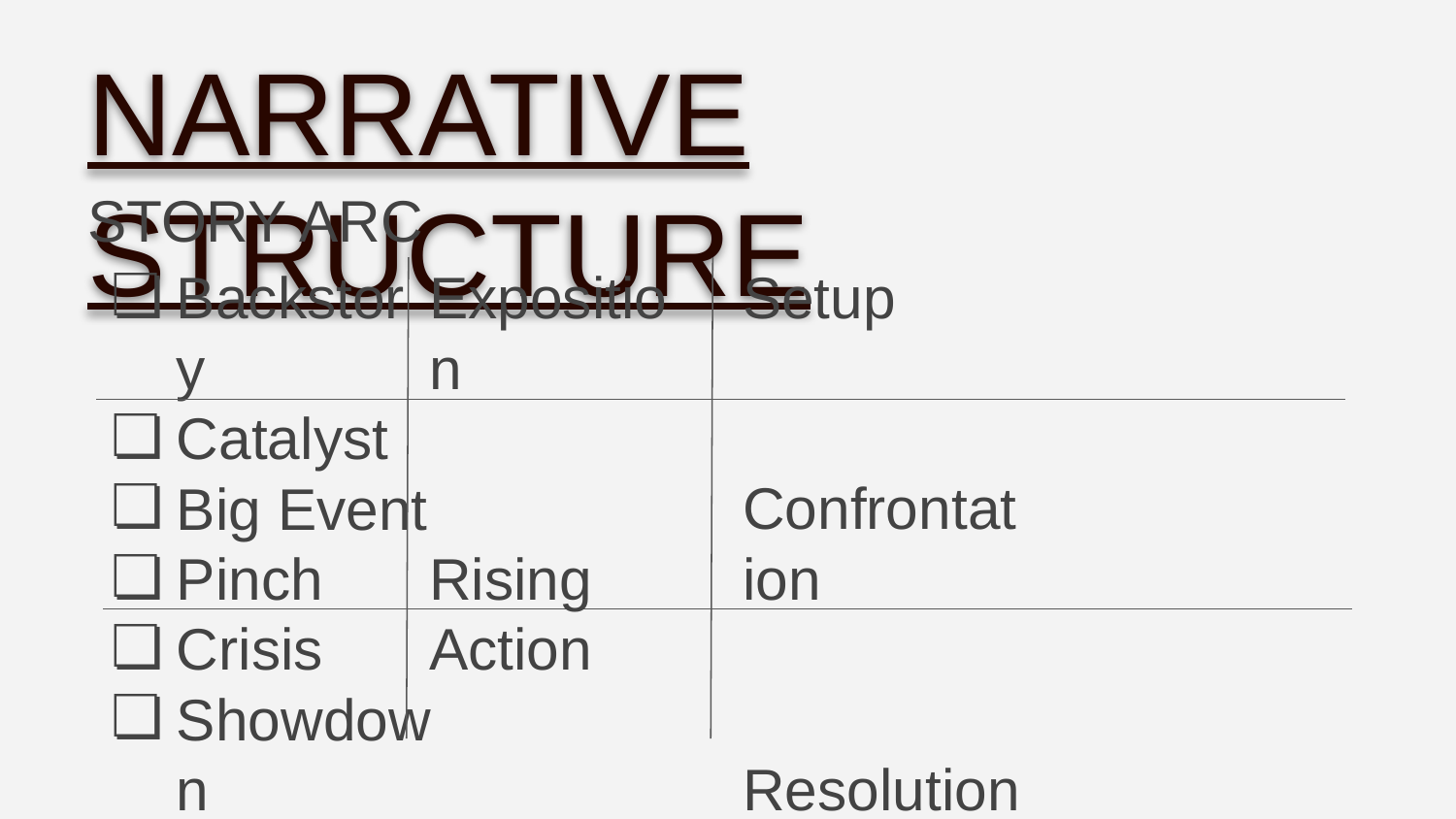

NARRATIVE STRUCTURE
STORY ARC
Backstory
Catalyst
Big Event
Pinch
Crisis
Showdown
Resolution
Exposition

Rising Action

Climax

Setup

Confrontation

Resolution